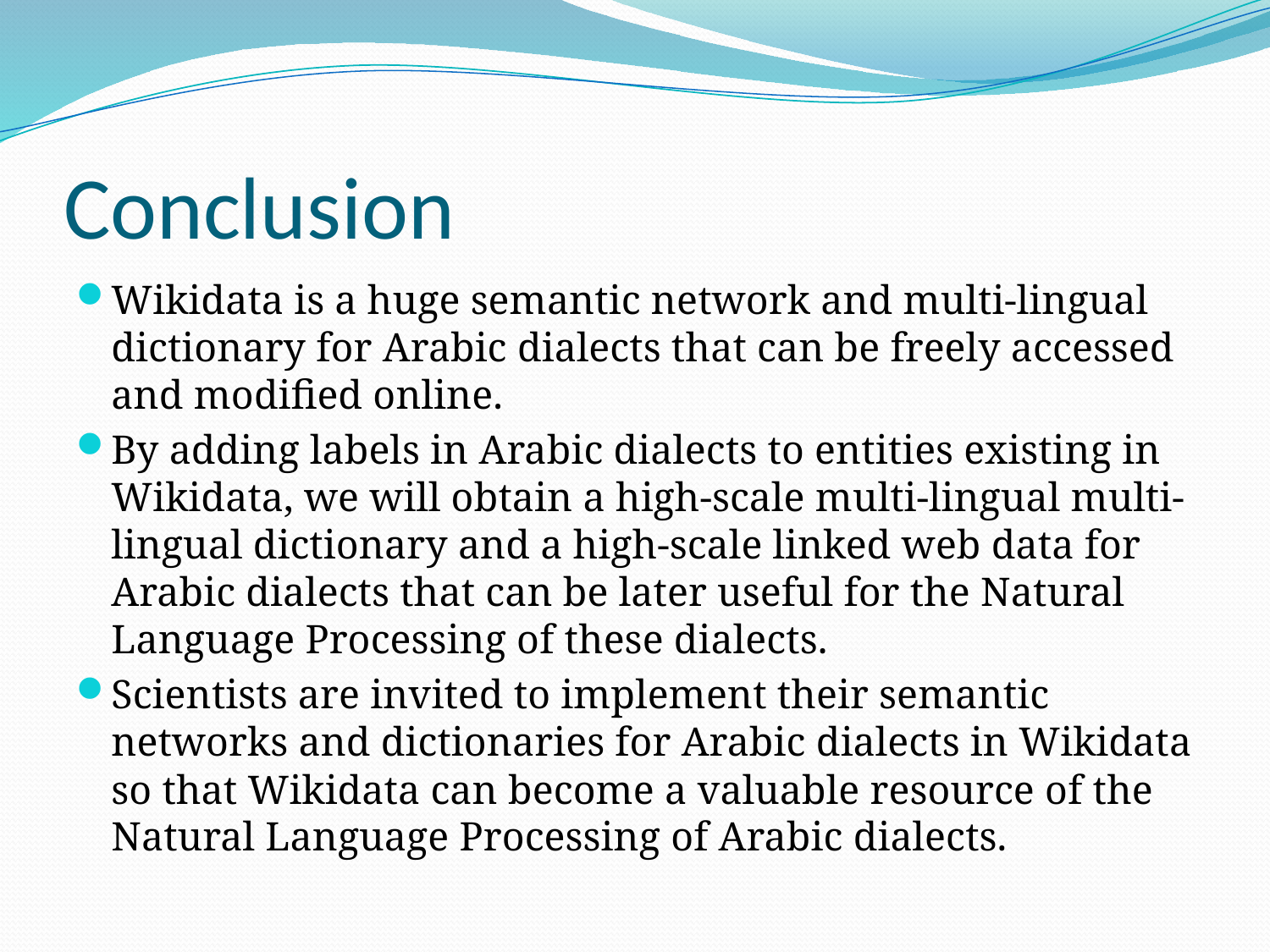

# Conclusion
Wikidata is a huge semantic network and multi-lingual dictionary for Arabic dialects that can be freely accessed and modified online.
By adding labels in Arabic dialects to entities existing in Wikidata, we will obtain a high-scale multi-lingual multi-lingual dictionary and a high-scale linked web data for Arabic dialects that can be later useful for the Natural Language Processing of these dialects.
Scientists are invited to implement their semantic networks and dictionaries for Arabic dialects in Wikidata so that Wikidata can become a valuable resource of the Natural Language Processing of Arabic dialects.